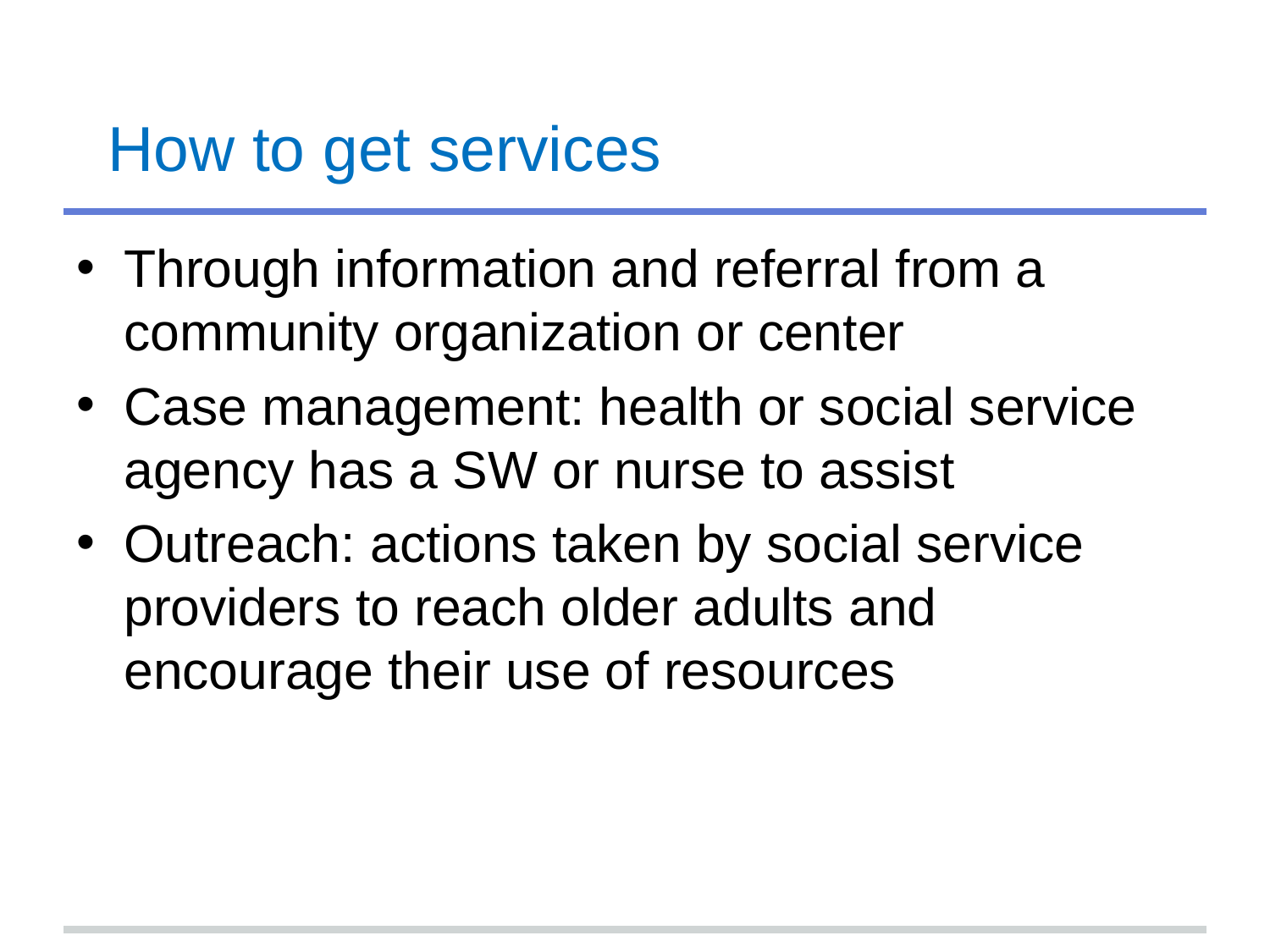

# How to get services
Through information and referral from a community organization or center
Case management: health or social service agency has a SW or nurse to assist
Outreach: actions taken by social service providers to reach older adults and encourage their use of resources